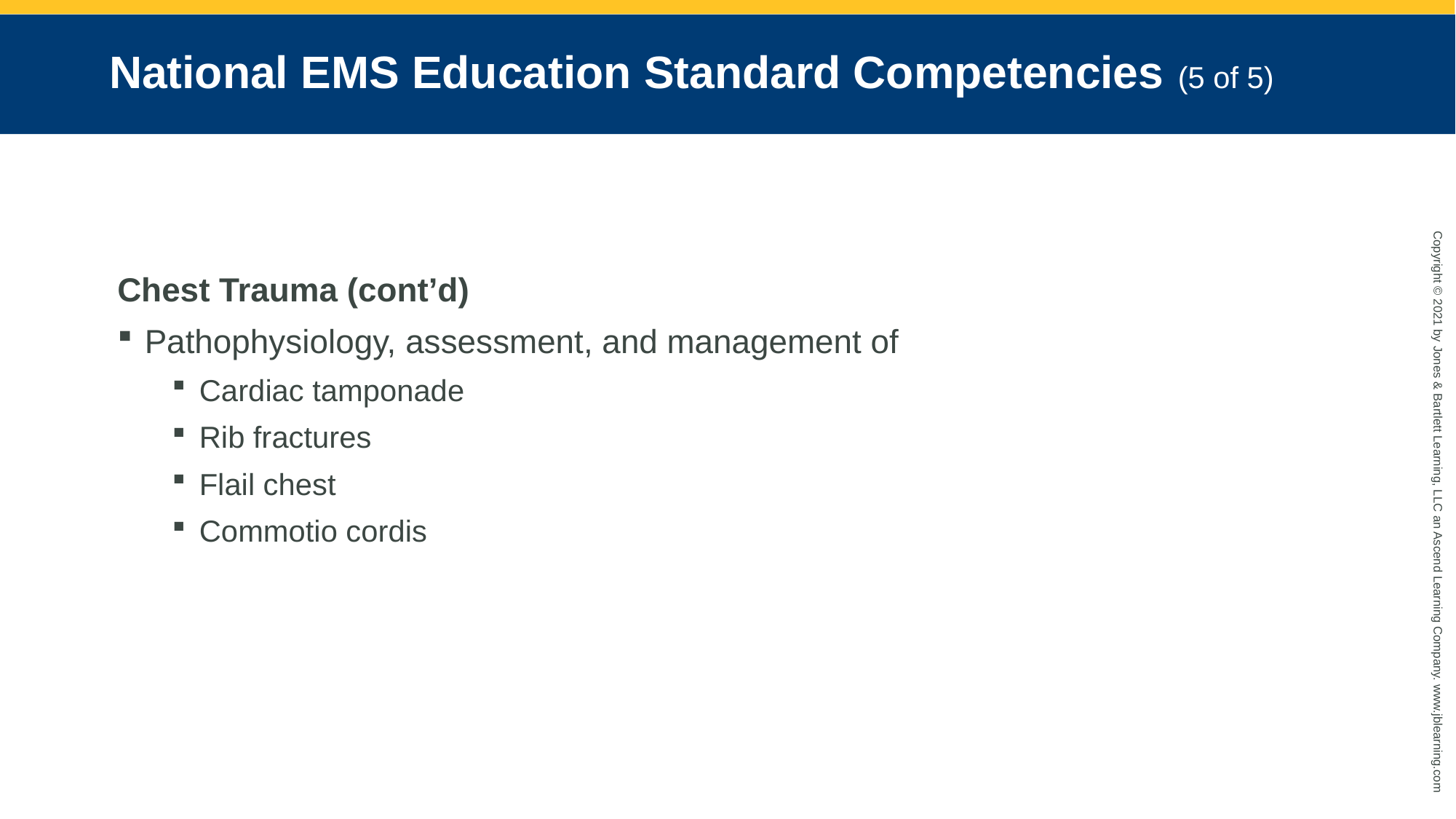

# National EMS Education Standard Competencies (5 of 5)
Chest Trauma (cont’d)
Pathophysiology, assessment, and management of
Cardiac tamponade
Rib fractures
Flail chest
Commotio cordis